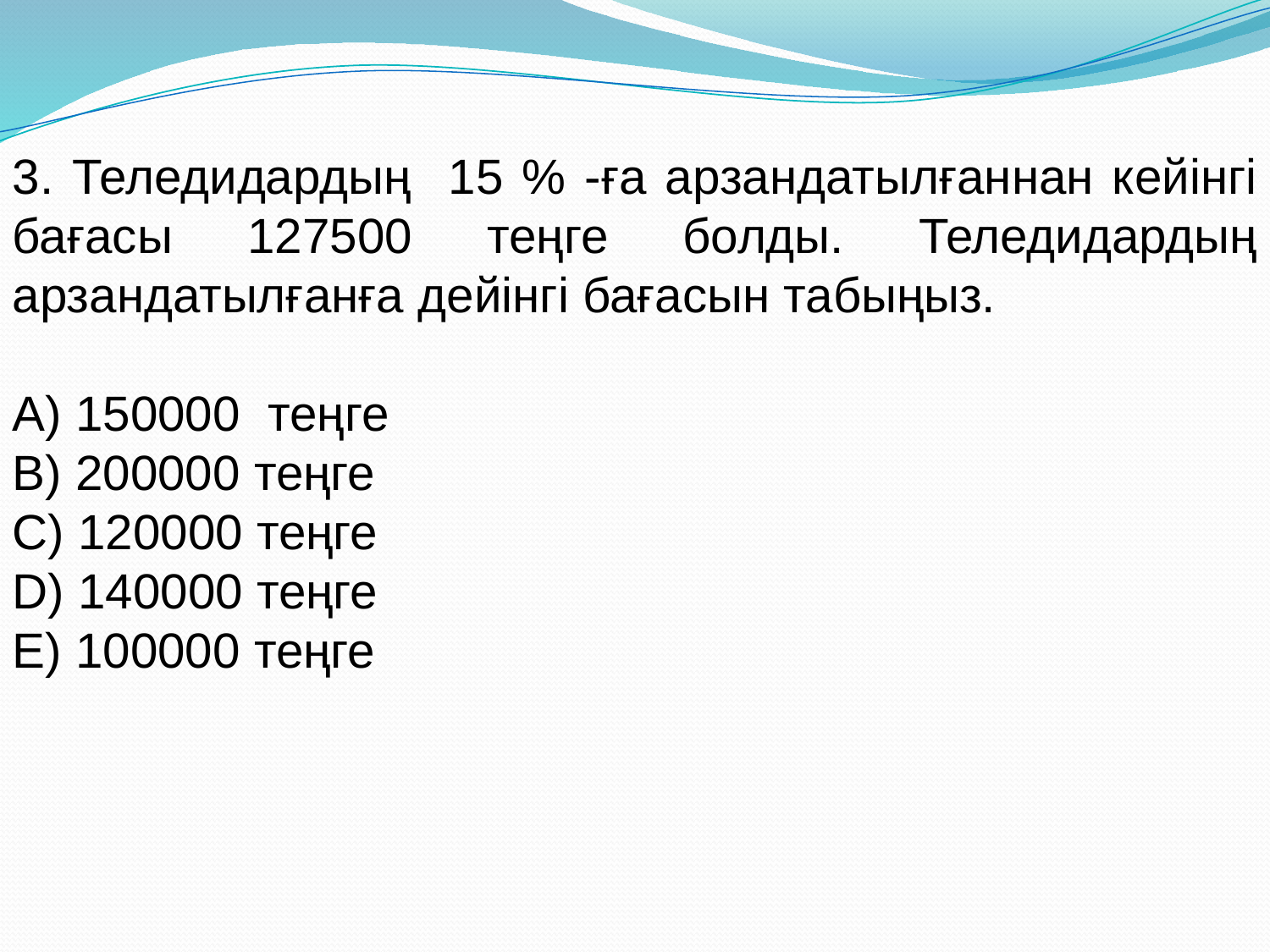

3. Теледидардың  15 % -ға арзандатылғаннан кейінгі бағасы 127500 теңге болды. Теледидардың арзандатылғанға дейінгі бағасын табыңыз.

A) 150000  теңге
B) 200000 теңге
C) 120000 теңге
D) 140000 теңге
E) 100000 теңге